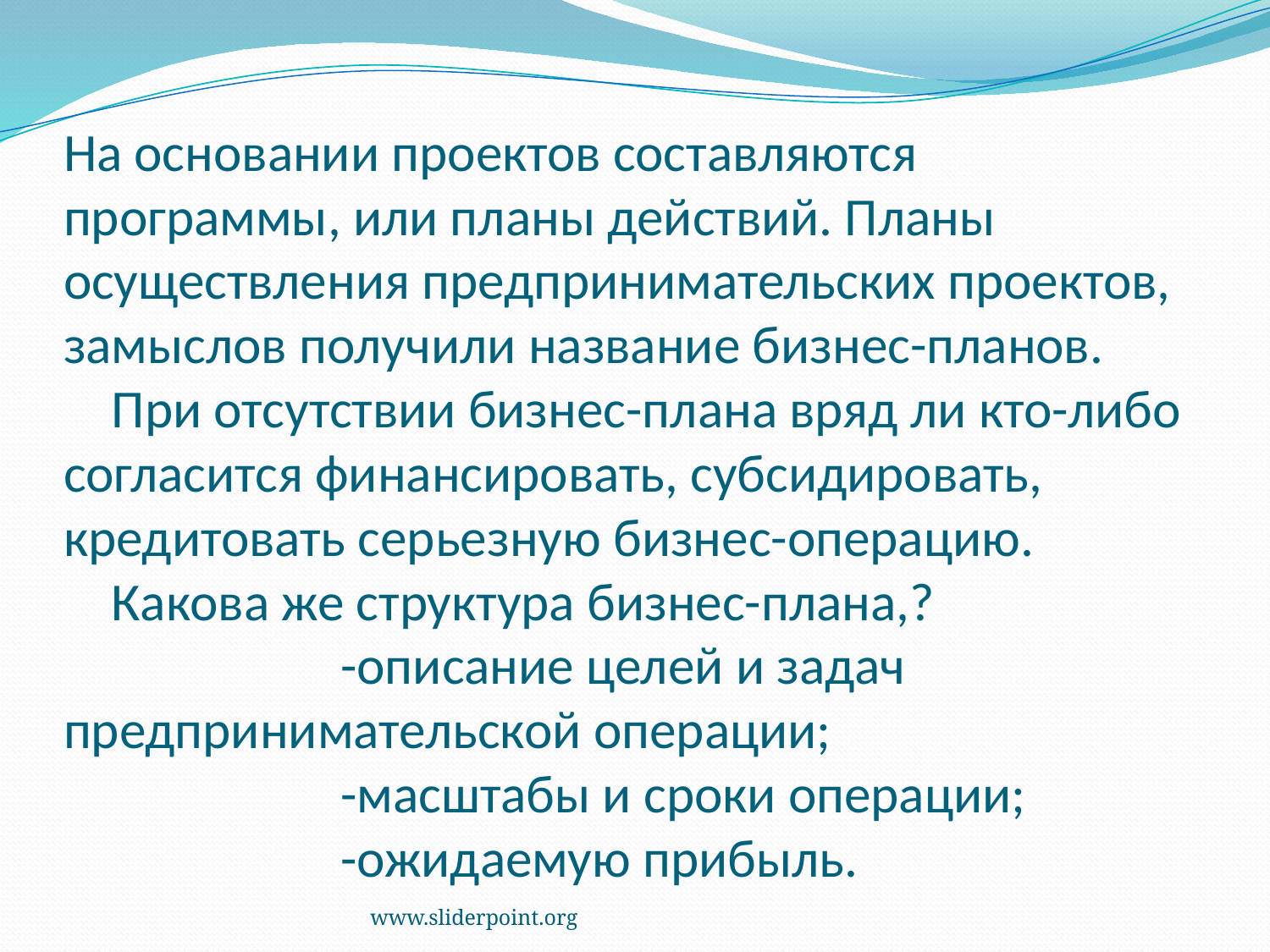

# На основании проектов составляются программы, или планы действий. Планы осуществления предпринимательских проектов, замыслов получили название бизнес-планов. При отсутствии бизнес-плана вряд ли кто-либо согласится финансировать, субсидировать, кредитовать серьезную бизнес-операцию. Какова же структура бизнес-плана,? -описание целей и задач предпринимательской операции; -масштабы и сроки операции; -ожидаемую прибыль.
www.sliderpoint.org